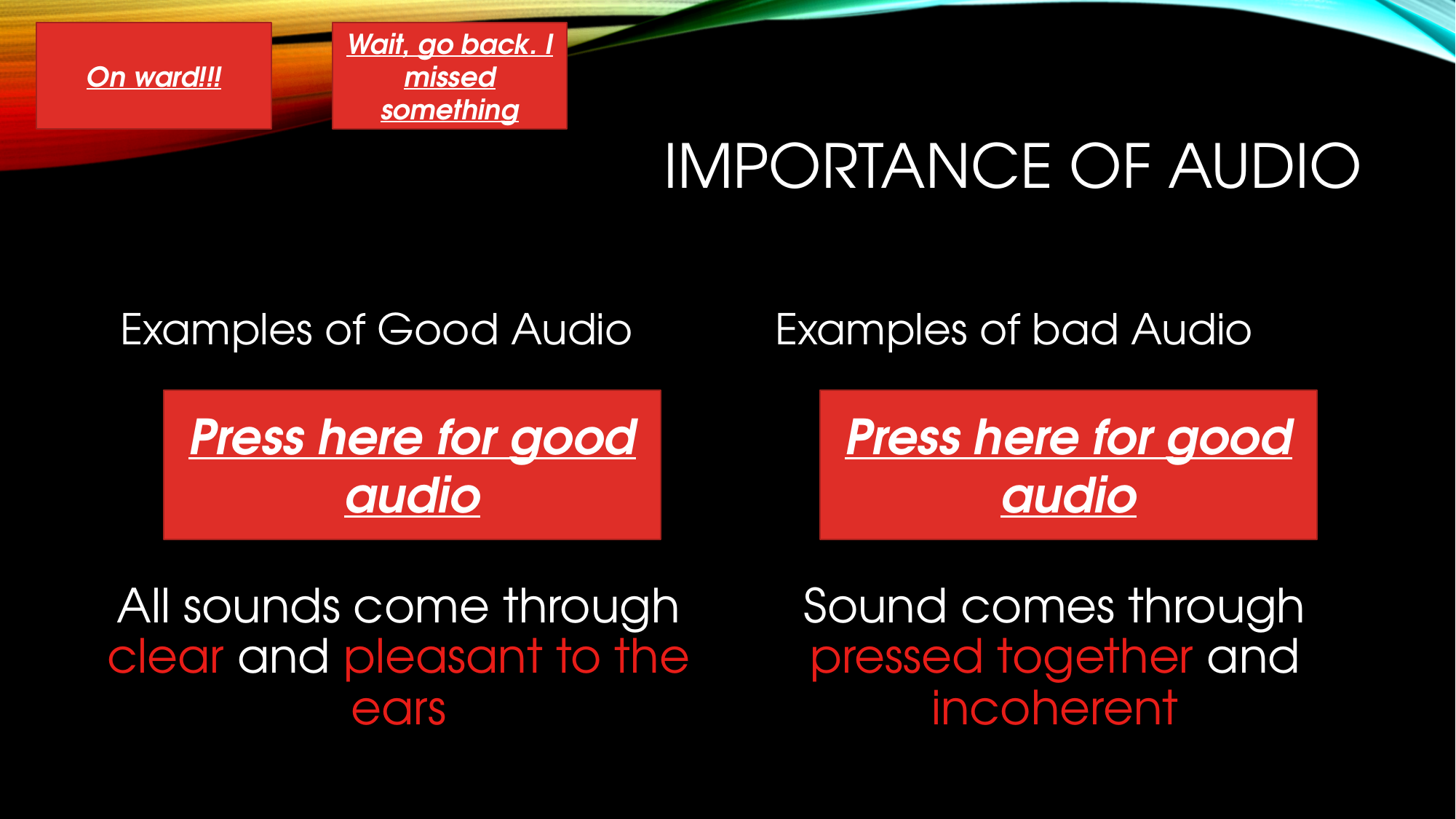

On ward!!!
Wait, go back. I missed something
# Importance of audio
Examples of Good Audio
Examples of bad Audio

All sounds come through clear and pleasant to the ears

Sound comes through pressed together and incoherent
Press here for good audio
Press here for good audio